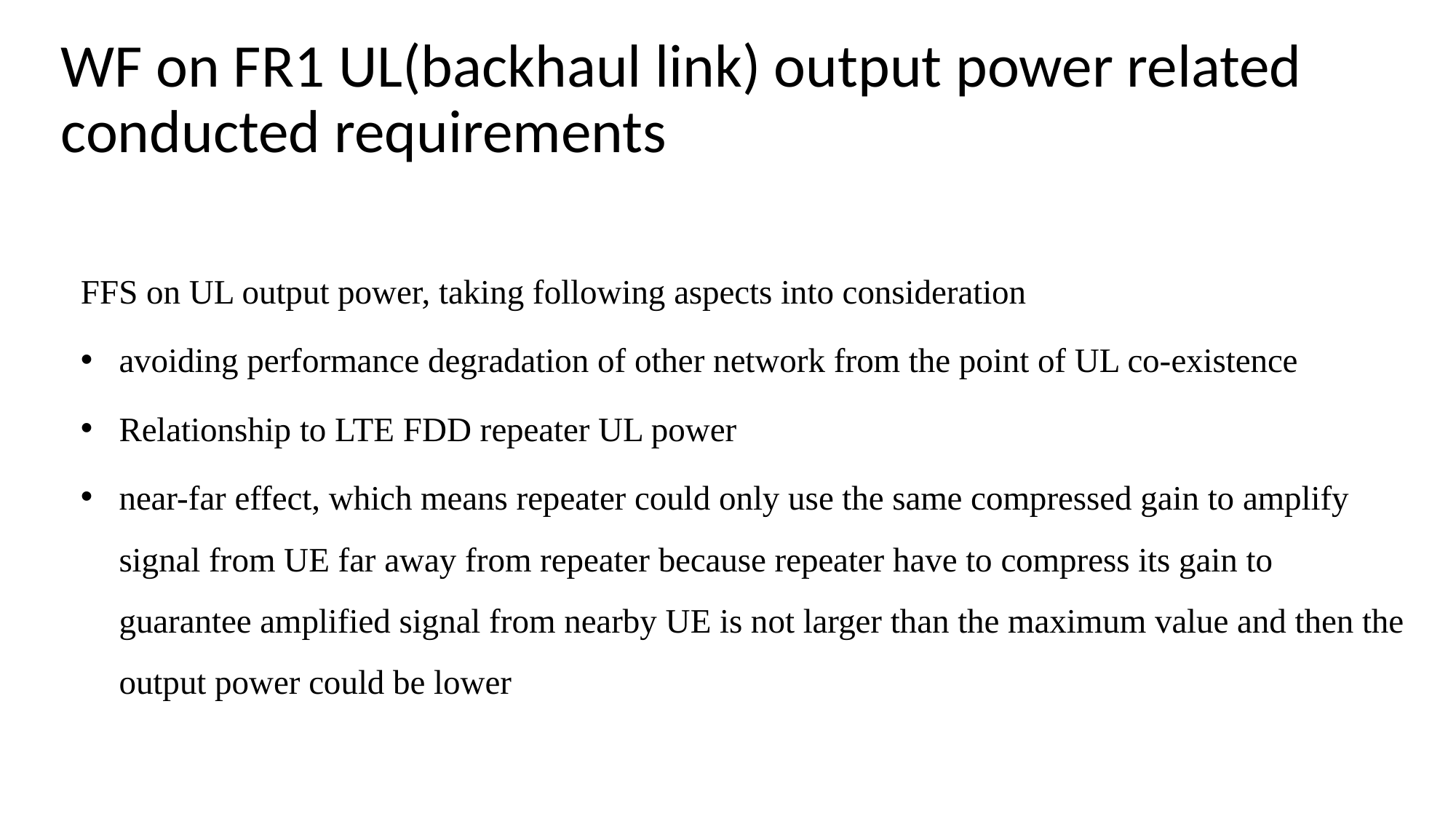

# WF on FR1 UL(backhaul link) output power related conducted requirements
FFS on UL output power, taking following aspects into consideration
avoiding performance degradation of other network from the point of UL co-existence
Relationship to LTE FDD repeater UL power
near-far effect, which means repeater could only use the same compressed gain to amplify signal from UE far away from repeater because repeater have to compress its gain to guarantee amplified signal from nearby UE is not larger than the maximum value and then the output power could be lower